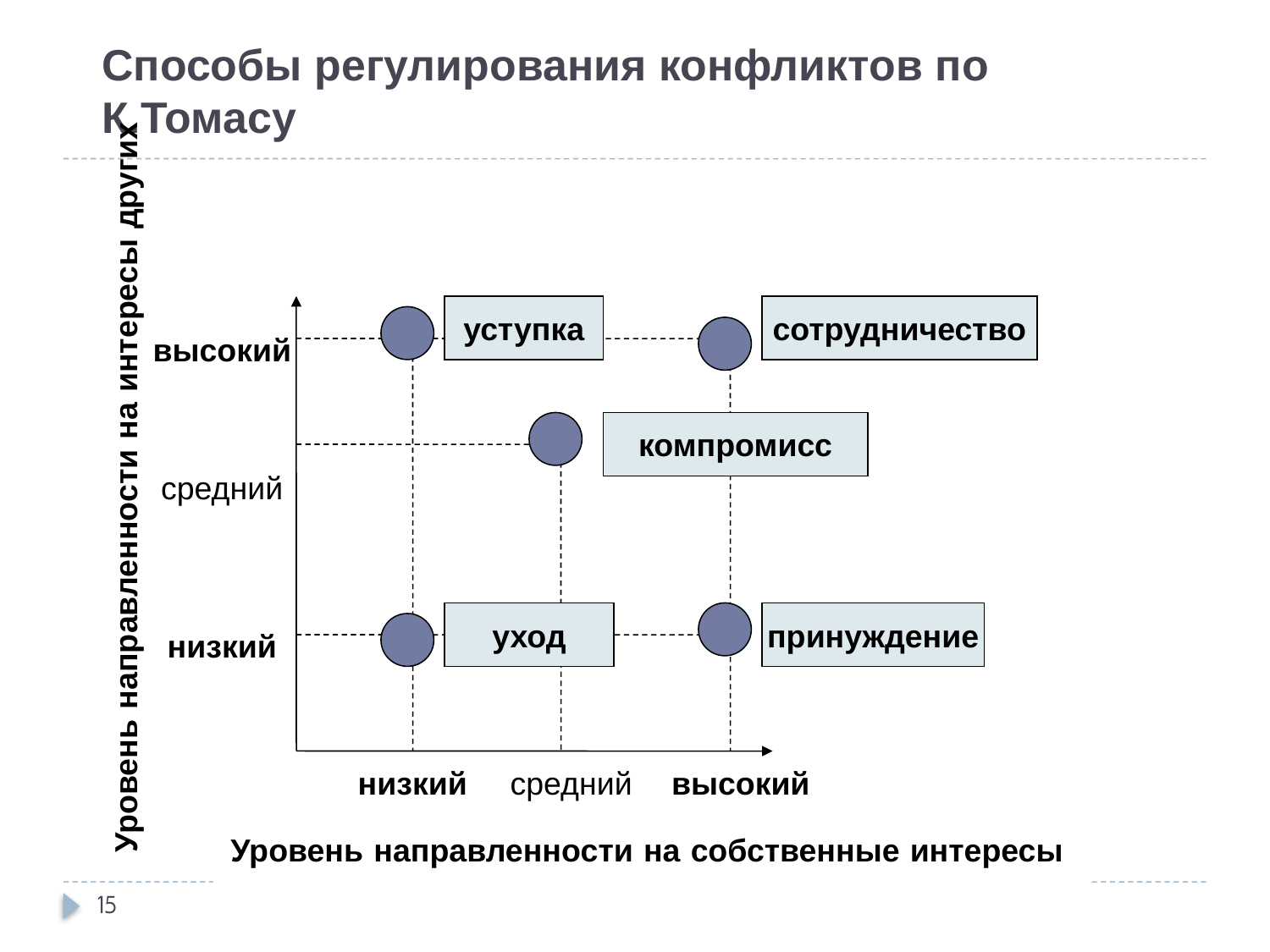

# Способы регулирования конфликтов по К.Томасу

Уровень направленности на интересы других

уступка
сотрудничество

высокий

компромисс

средний
уход

принуждение
низкий

низкий
средний
высокий
Уровень направленности на собственные интересы
15